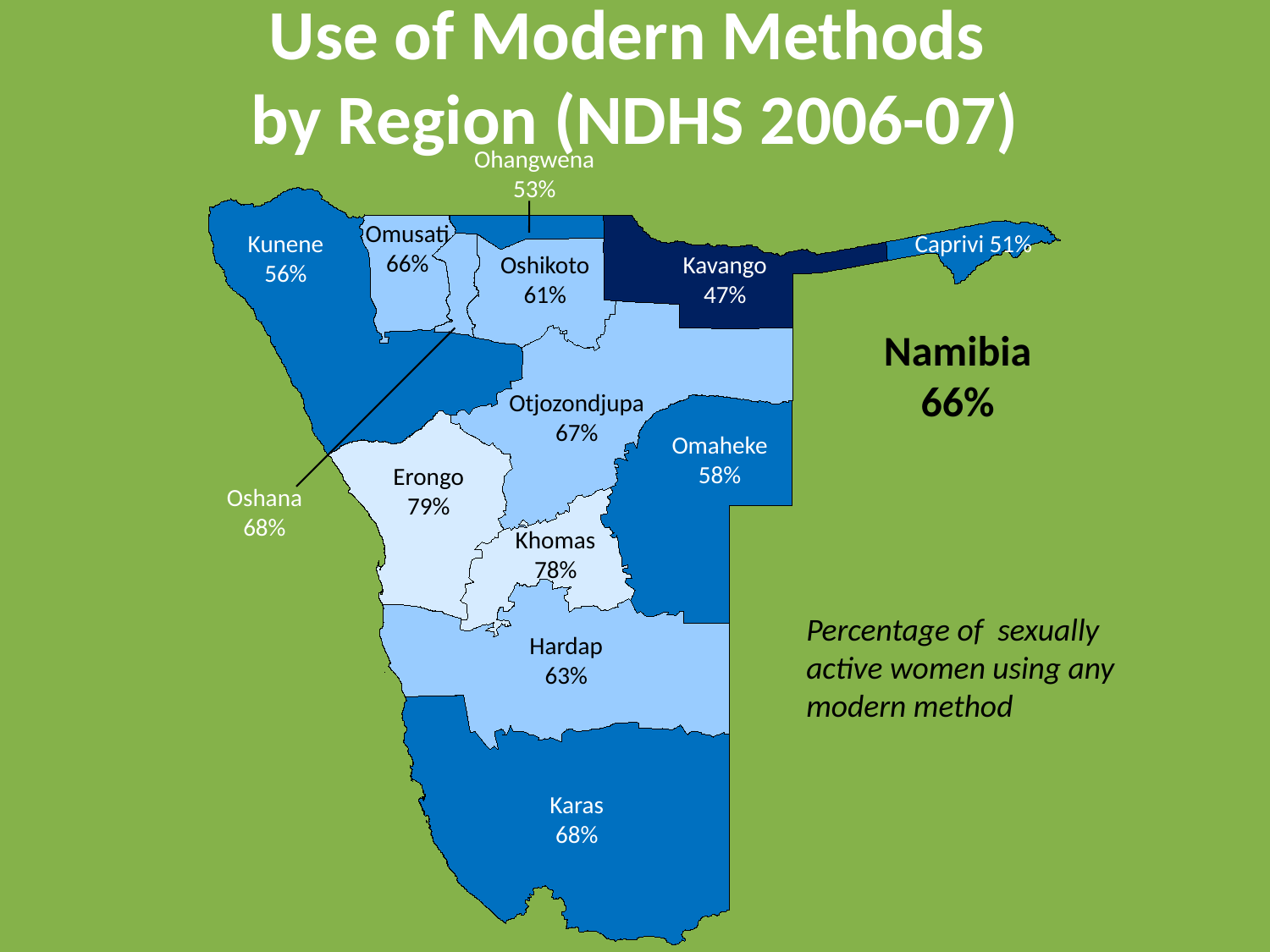

# Use of Modern Methods by Region (NDHS 2006-07)
Ohangwena
53%
Omusati
66%
Kunene 56%
Caprivi 51%
Oshikoto
61%
Kavango
47%
Namibia
66%
Otjozondjupa
67%
Omaheke
58%
Erongo
79%
Oshana68%
Khomas
78%
Percentage of  sexually active women using any modern method
Hardap
63%
Karas
68%